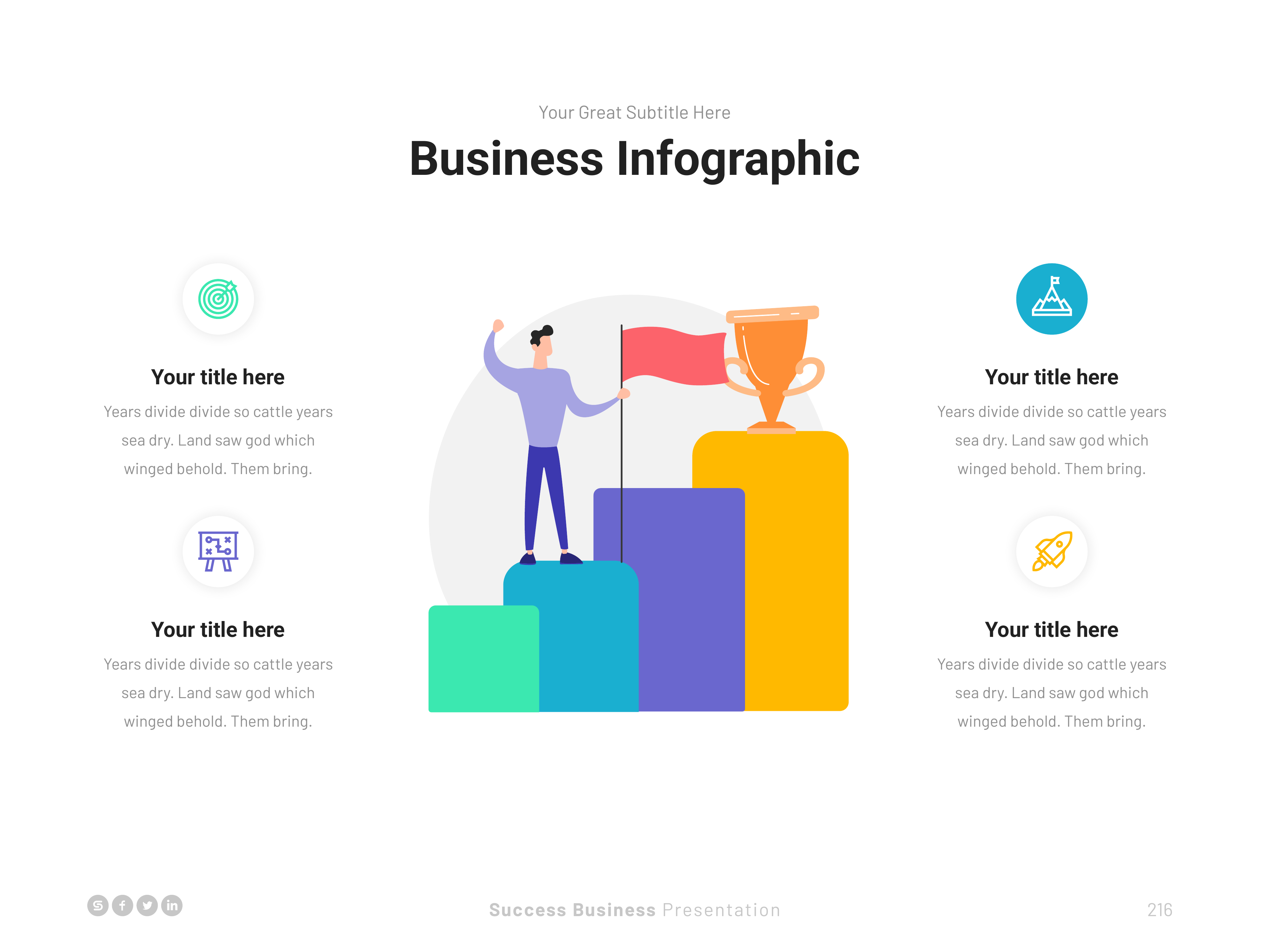

Your Great Subtitle Here
Business Infographic

Your title here
Years divide divide so cattle years sea dry. Land saw god which winged behold. Them bring.
Your title here
Years divide divide so cattle years sea dry. Land saw god which winged behold. Them bring.

Your title here
Years divide divide so cattle years sea dry. Land saw god which winged behold. Them bring.
Your title here
Years divide divide so cattle years sea dry. Land saw god which winged behold. Them bring.